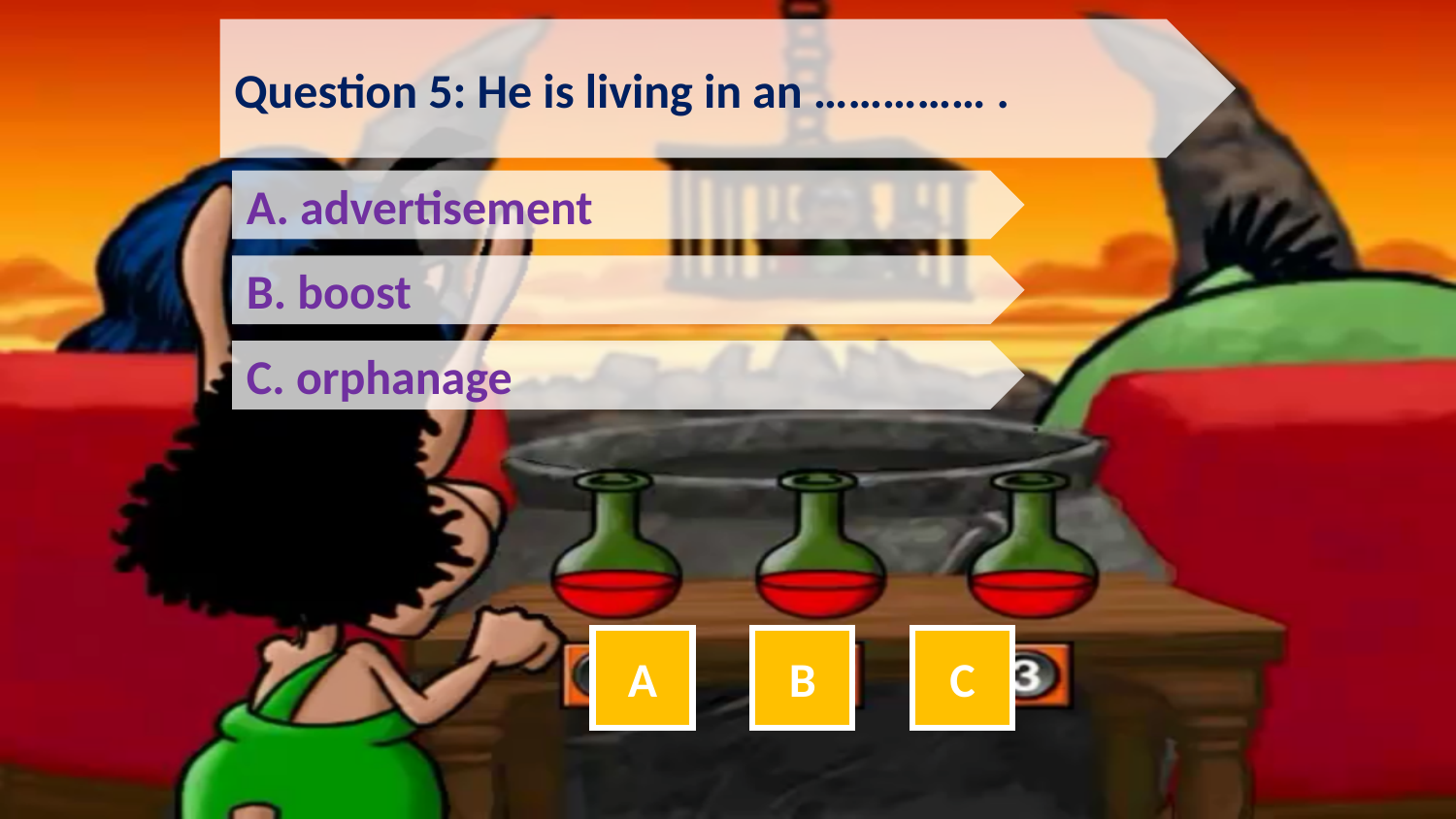

Question 5: He is living in an …………… .
A. advertisement
B. boost
C. orphanage
A
B
C